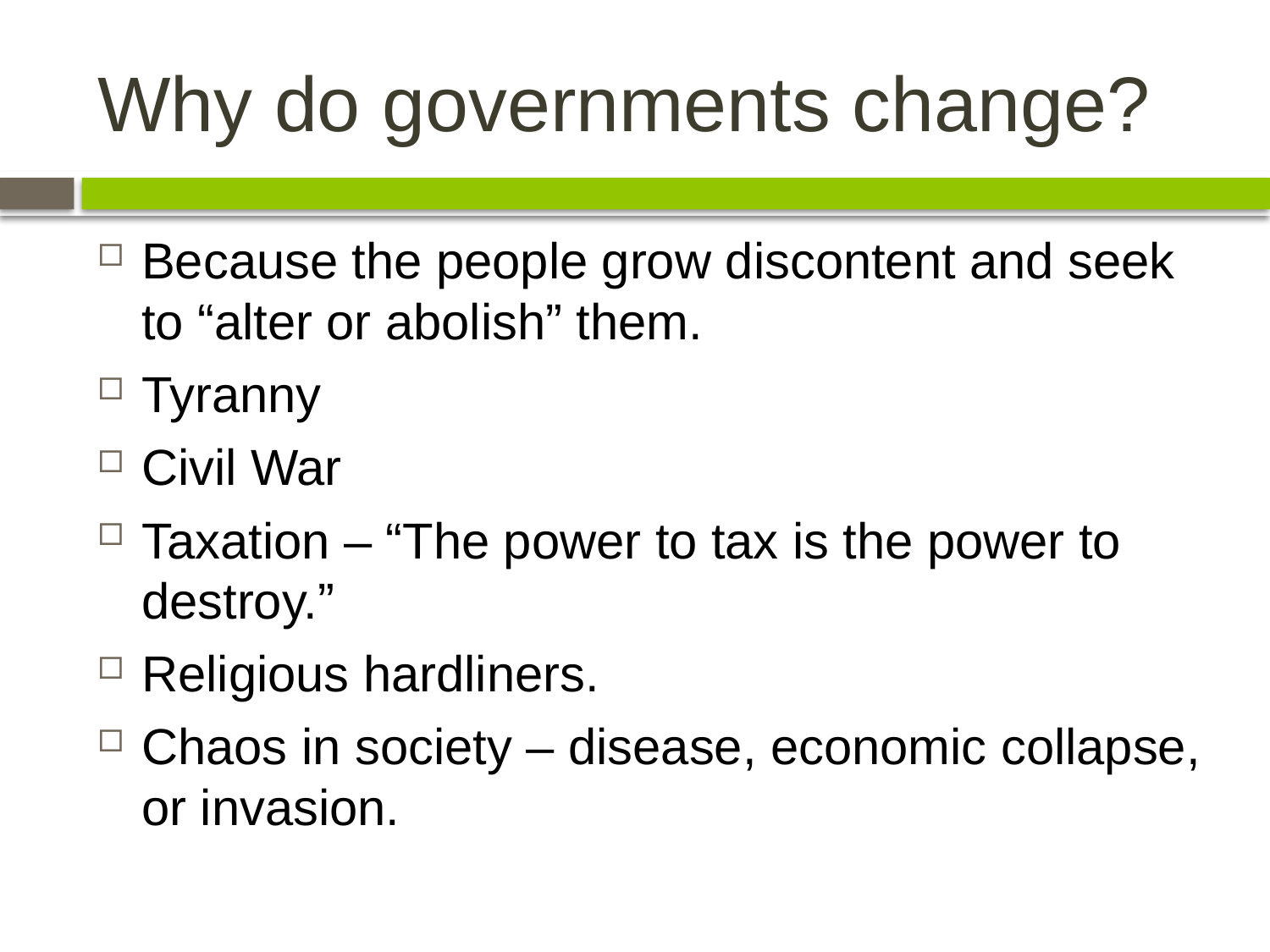

# Why do governments change?
Because the people grow discontent and seek to “alter or abolish” them.
Tyranny
Civil War
Taxation – “The power to tax is the power to destroy.”
Religious hardliners.
Chaos in society – disease, economic collapse, or invasion.